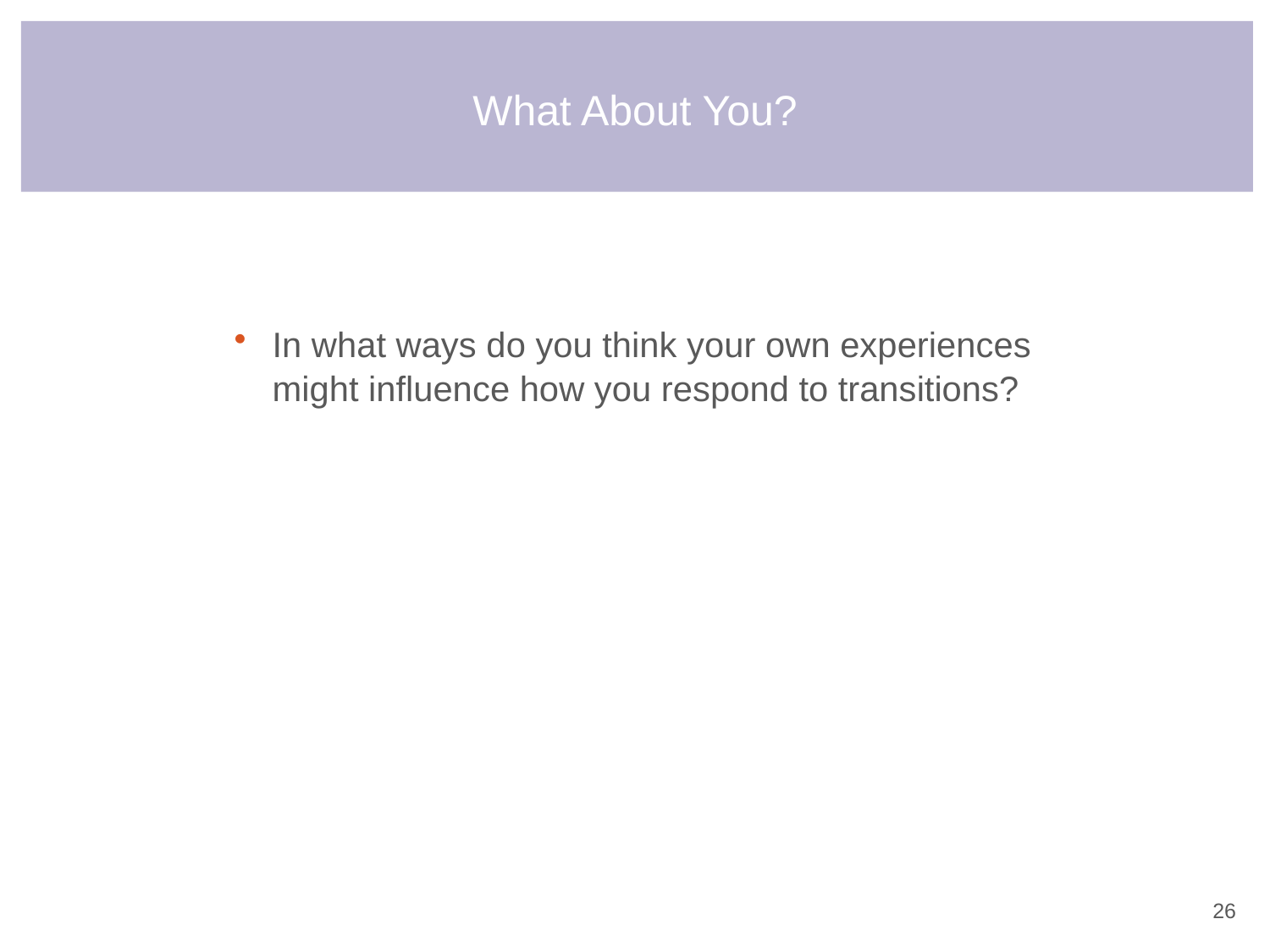

# What About You?
In what ways do you think your own experiences might influence how you respond to transitions?

26